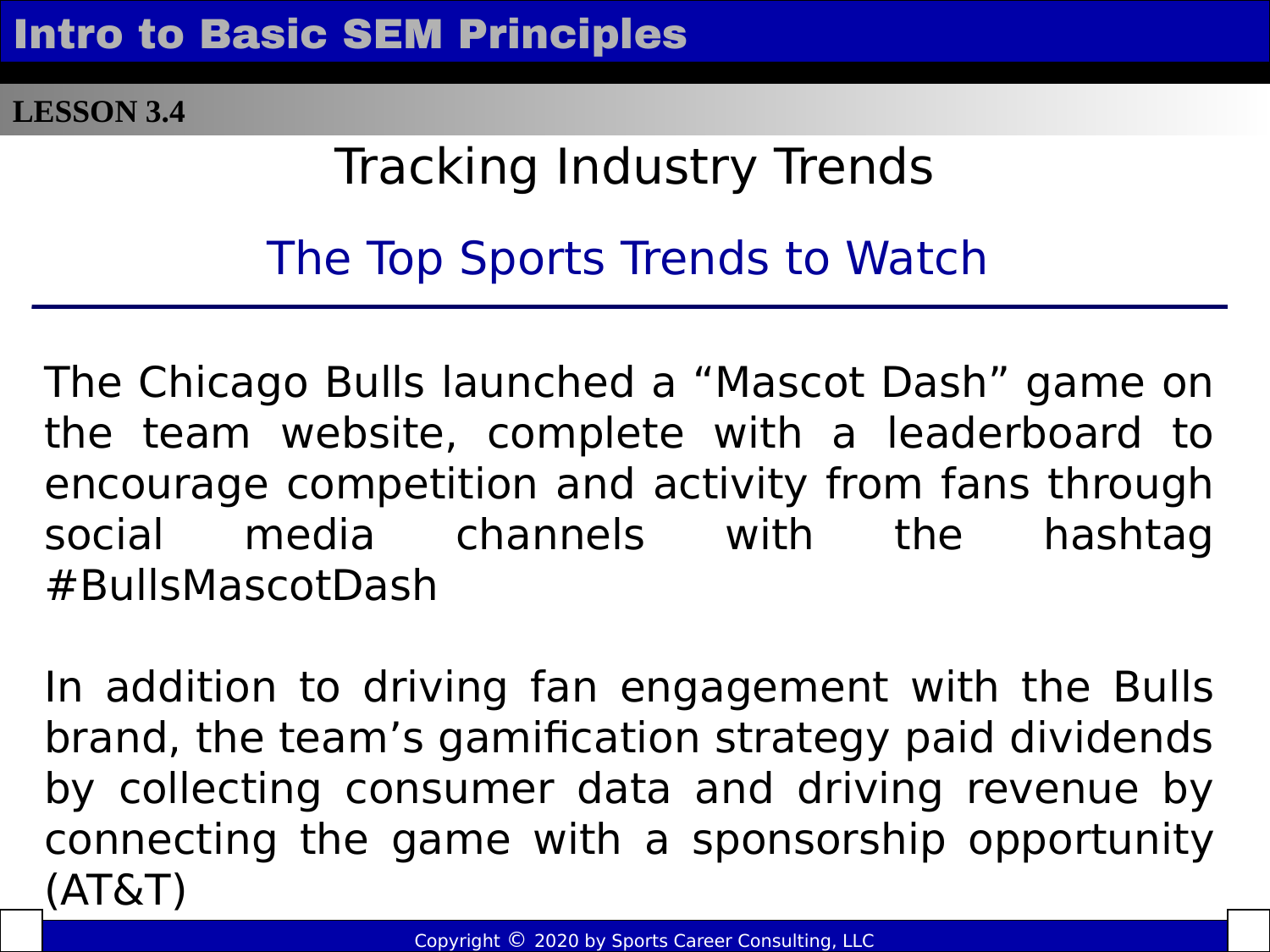

Intro to Basic SEM Principles
LESSON 3.4
Tracking Industry Trends
The Top Sports Trends to Watch

The Chicago Bulls launched a “Mascot Dash” game on the team website, complete with a leaderboard to encourage competition and activity from fans through social media channels with the hashtag #BullsMascotDash

In addition to driving fan engagement with the Bulls brand, the team’s gamification strategy paid dividends by collecting consumer data and driving revenue by connecting the game with a sponsorship opportunity (AT&T)

Copyright © 2020 by Sports Career Consulting, LLC